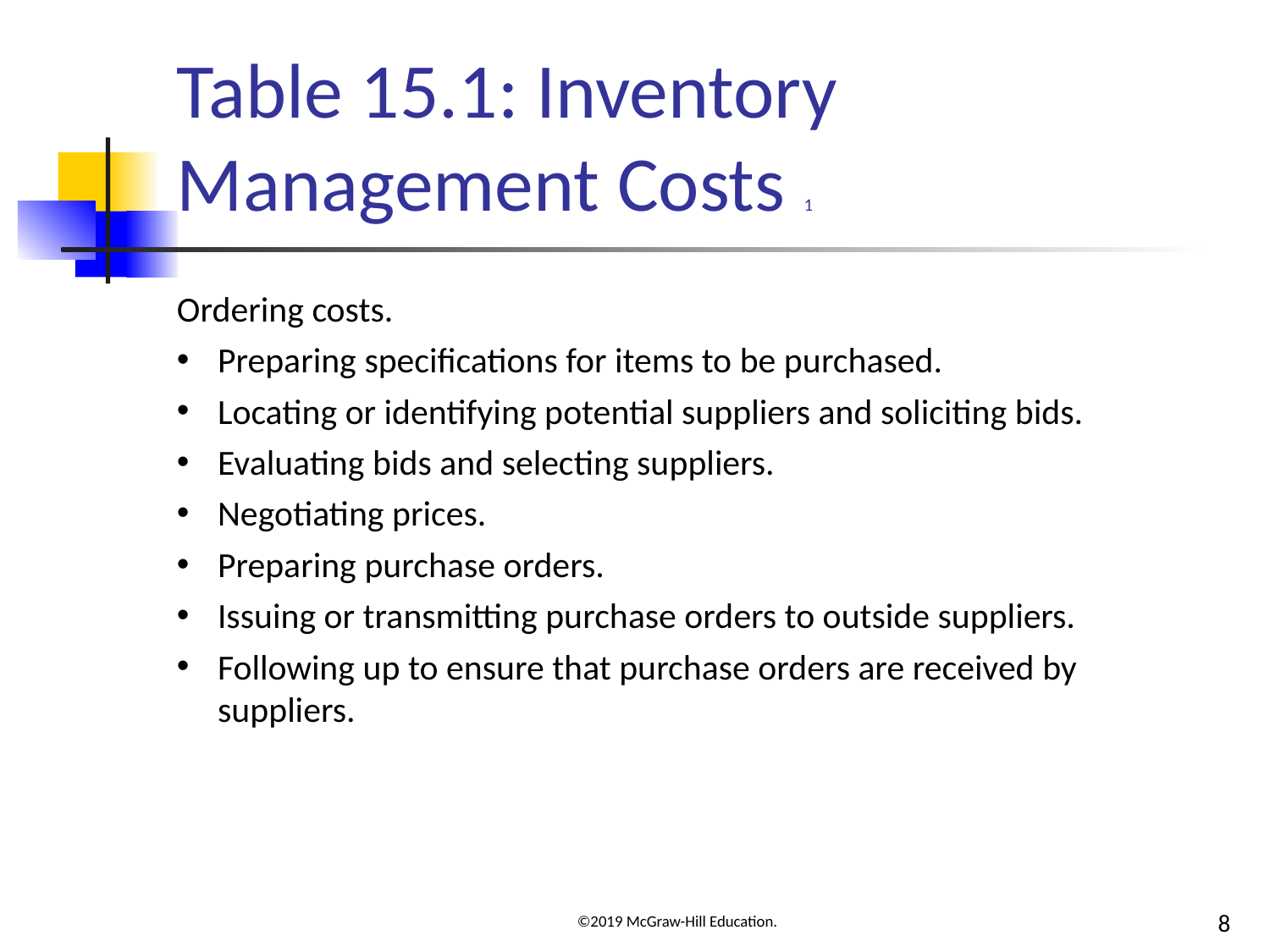

# Table 15.1: Inventory Management Costs 1
Ordering costs.
Preparing specifications for items to be purchased.
Locating or identifying potential suppliers and soliciting bids.
Evaluating bids and selecting suppliers.
Negotiating prices.
Preparing purchase orders.
Issuing or transmitting purchase orders to outside suppliers.
Following up to ensure that purchase orders are received by suppliers.